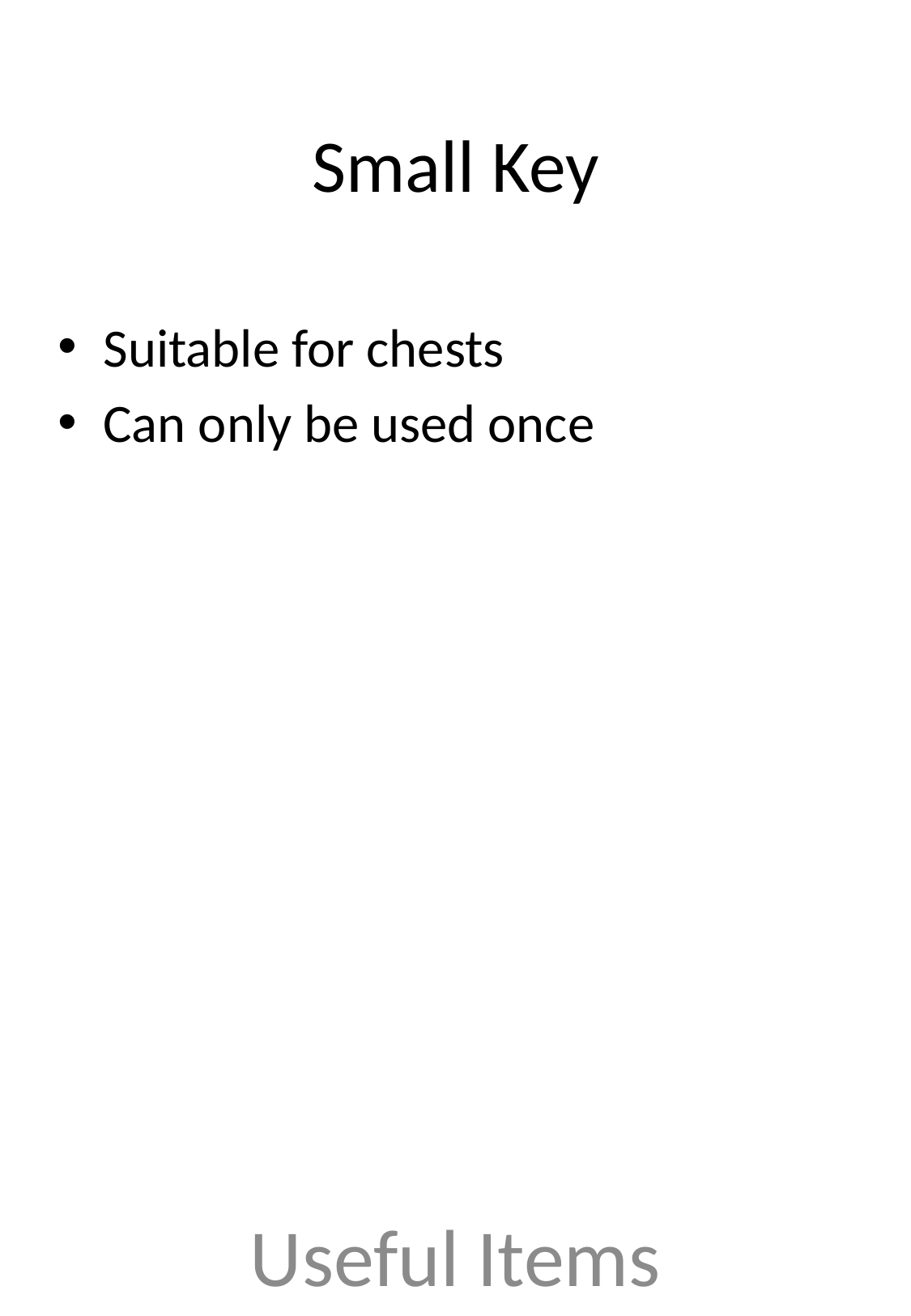

# Small Key
Suitable for chests
Can only be used once

Useful Items